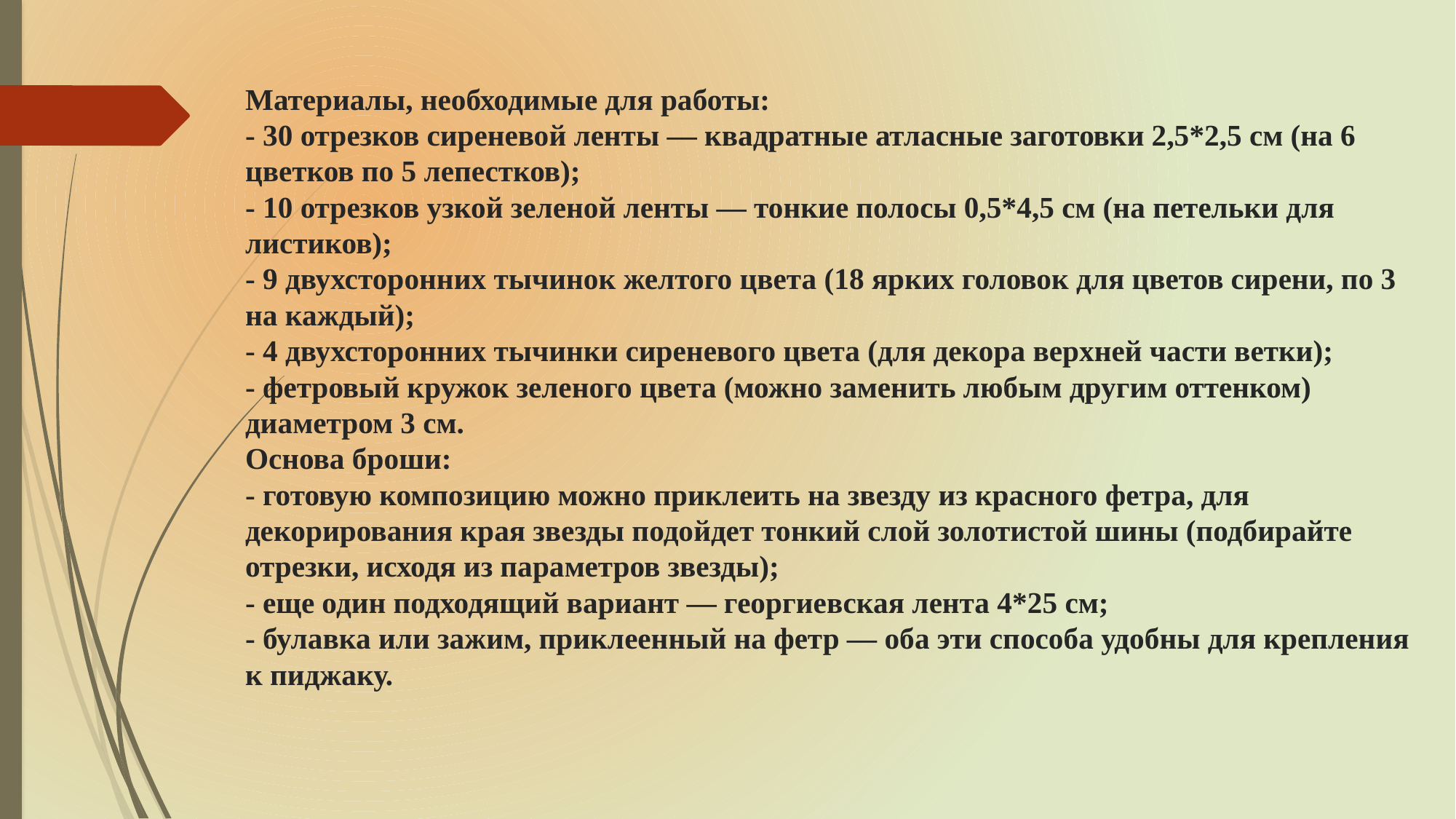

# Материалы, необходимые для работы: - 30 отрезков сиреневой ленты — квадратные атласные заготовки 2,5*2,5 см (на 6 цветков по 5 лепестков); - 10 отрезков узкой зеленой ленты — тонкие полосы 0,5*4,5 см (на петельки для листиков); - 9 двухсторонних тычинок желтого цвета (18 ярких головок для цветов сирени, по 3 на каждый); - 4 двухсторонних тычинки сиреневого цвета (для декора верхней части ветки); - фетровый кружок зеленого цвета (можно заменить любым другим оттенком) диаметром 3 см. Основа броши: - готовую композицию можно приклеить на звезду из красного фетра, для декорирования края звезды подойдет тонкий слой золотистой шины (подбирайте отрезки, исходя из параметров звезды); - еще один подходящий вариант — георгиевская лента 4*25 см; - булавка или зажим, приклеенный на фетр — оба эти способа удобны для крепления к пиджаку.